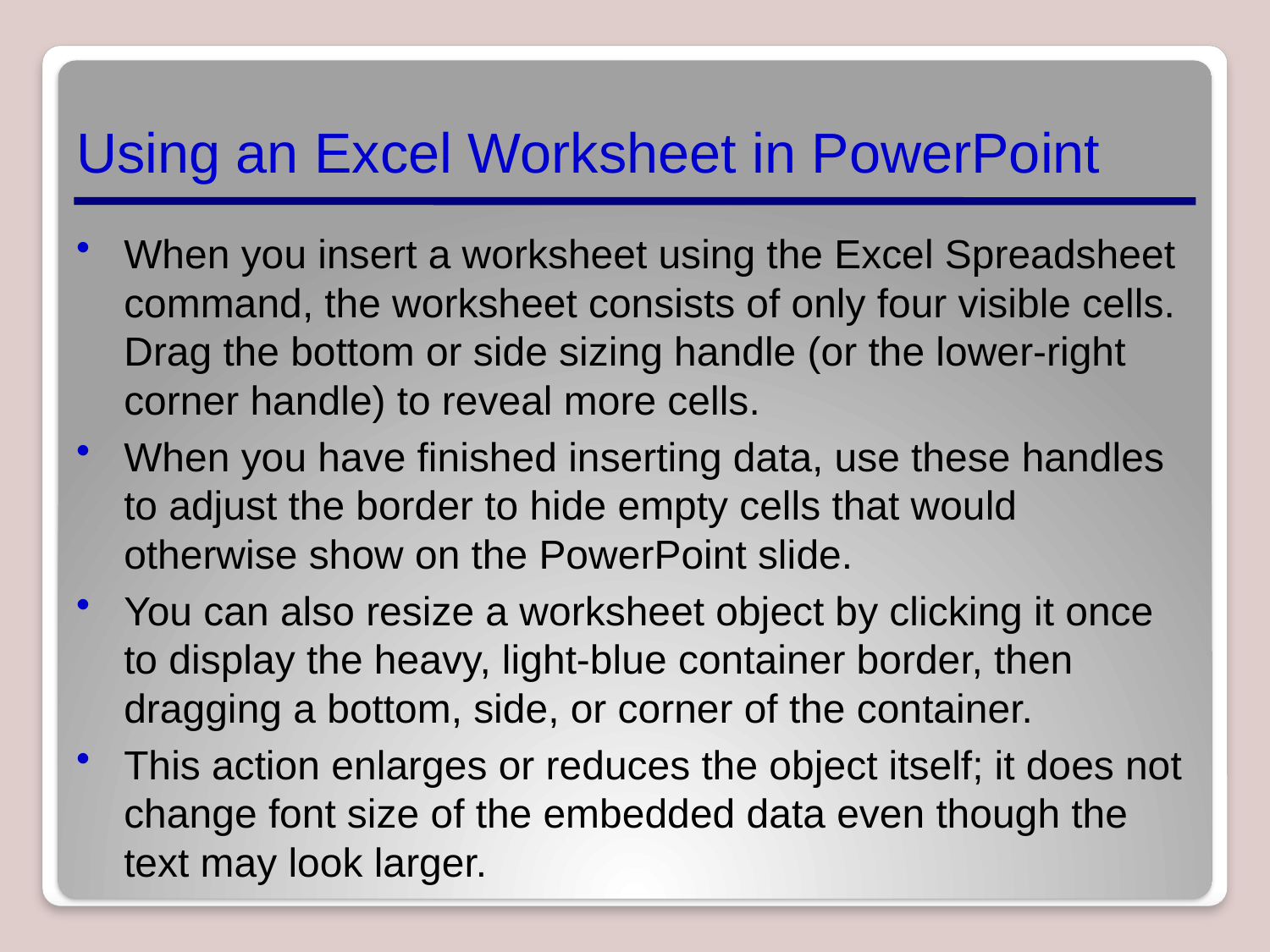

# Using an Excel Worksheet in PowerPoint
When you insert a worksheet using the Excel Spreadsheet command, the worksheet consists of only four visible cells. Drag the bottom or side sizing handle (or the lower-right corner handle) to reveal more cells.
When you have finished inserting data, use these handles to adjust the border to hide empty cells that would otherwise show on the PowerPoint slide.
You can also resize a worksheet object by clicking it once to display the heavy, light-blue container border, then dragging a bottom, side, or corner of the container.
This action enlarges or reduces the object itself; it does not change font size of the embedded data even though the text may look larger.